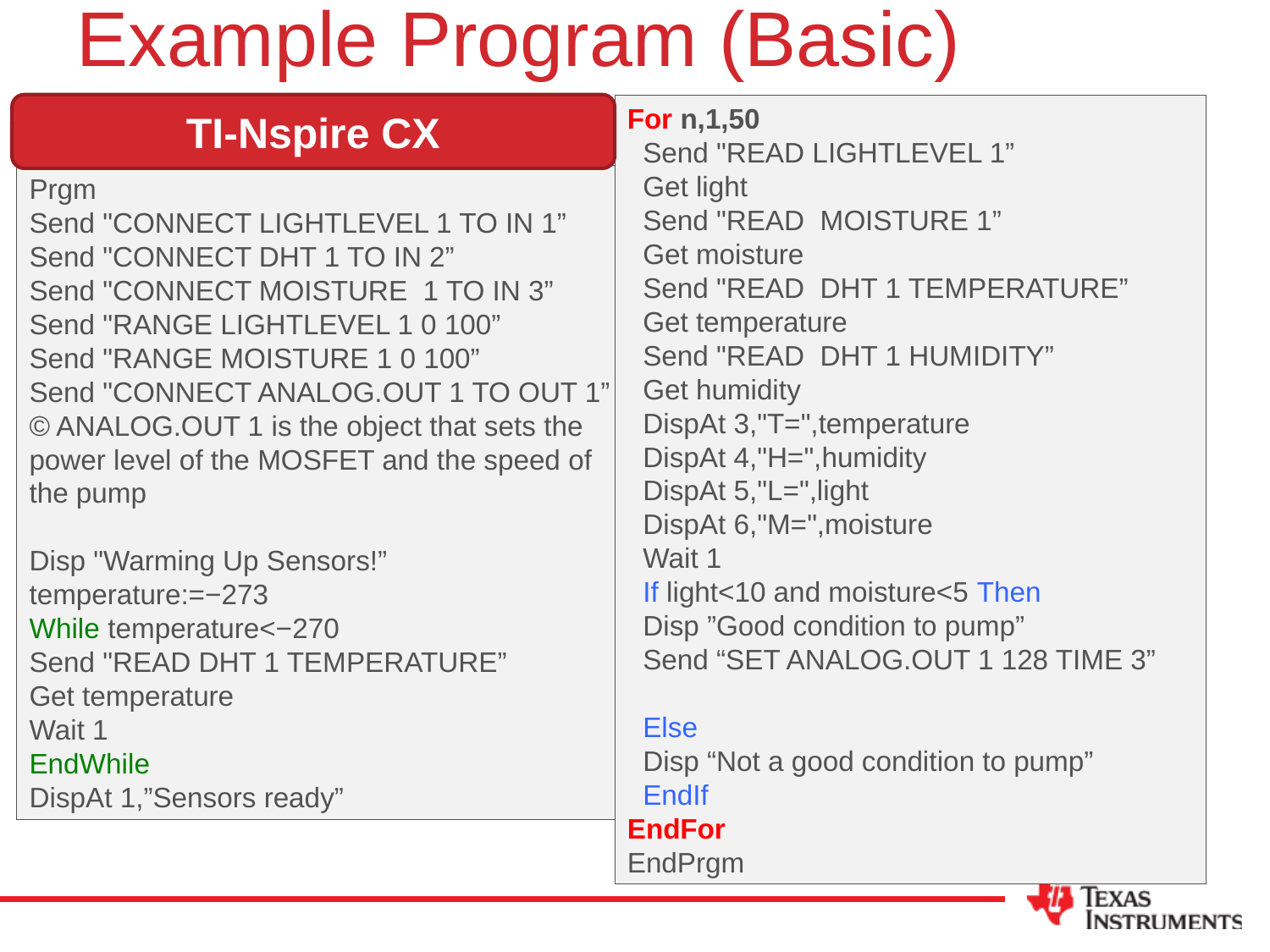

# Example Program (Basic)
TI-Nspire CX
For n,1,50
  Send "READ LIGHTLEVEL 1”
  Get light
  Send "READ  MOISTURE 1”
  Get moisture
  Send "READ  DHT 1 TEMPERATURE”
  Get temperature
  Send "READ  DHT 1 HUMIDITY”
  Get humidity
  DispAt 3,"T=",temperature
  DispAt 4,"H=",humidity
  DispAt 5,"L=",light
  DispAt 6,"M=",moisture
  Wait 1
  If light<10 and moisture<5 Then
  Disp ”Good condition to pump”
  Send “SET ANALOG.OUT 1 128 TIME 3”
  Else
  Disp “Not a good condition to pump”
  EndIf
EndFor
EndPrgm
Prgm
Send "CONNECT LIGHTLEVEL 1 TO IN 1”
Send "CONNECT DHT 1 TO IN 2”
Send "CONNECT MOISTURE  1 TO IN 3”
Send "RANGE LIGHTLEVEL 1 0 100”
Send "RANGE MOISTURE 1 0 100”
Send "CONNECT ANALOG.OUT 1 TO OUT 1”
© ANALOG.OUT 1 is the object that sets the power level of the MOSFET and the speed of the pump

Disp "Warming Up Sensors!”
temperature:=−273
While temperature<−270
Send "READ DHT 1 TEMPERATURE”
Get temperature
Wait 1
EndWhile
DispAt 1,”Sensors ready”